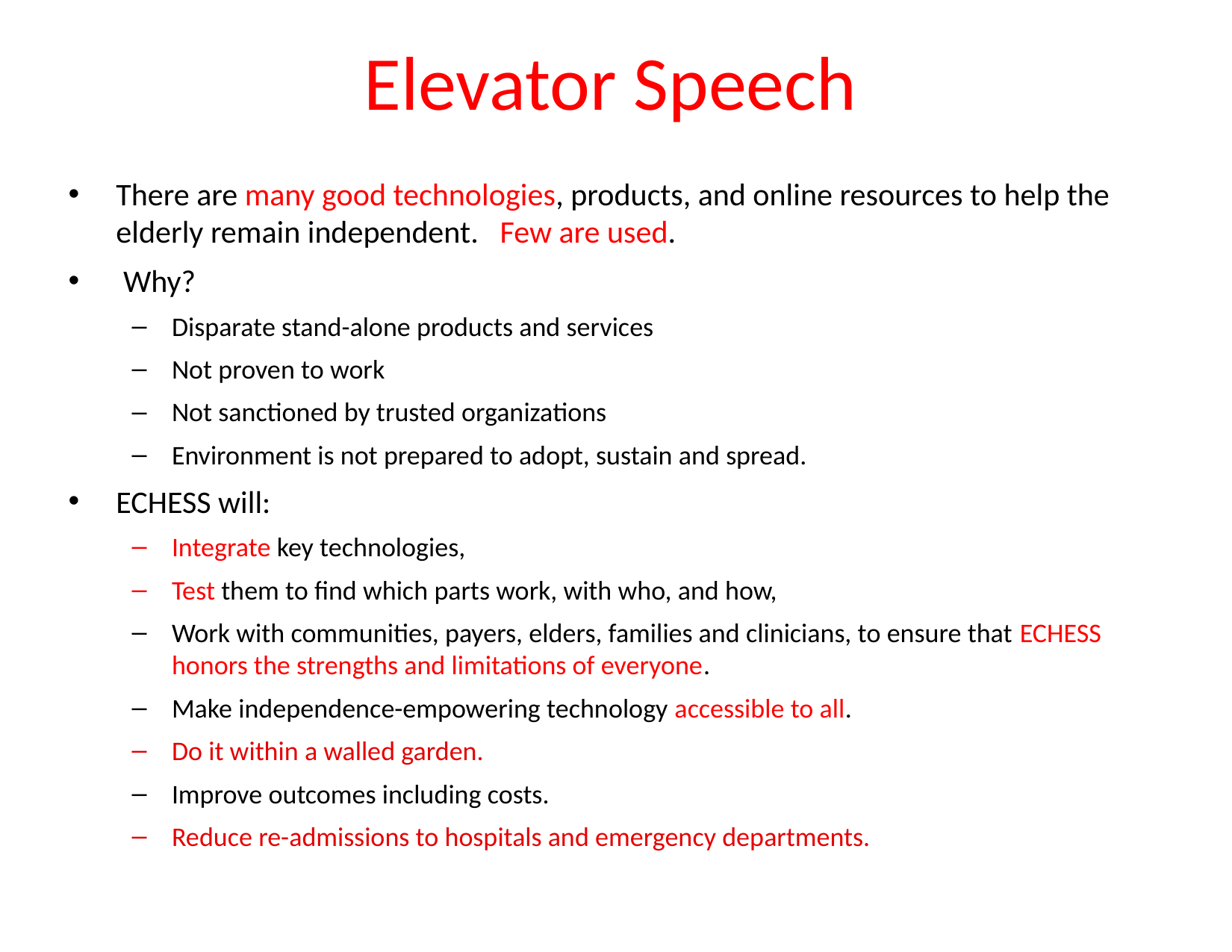

# Elevator Speech
There are many good technologies, products, and online resources to help the elderly remain independent.   Few are used.
 Why?
Disparate stand-alone products and services
Not proven to work
Not sanctioned by trusted organizations
Environment is not prepared to adopt, sustain and spread.
ECHESS will:
Integrate key technologies,
Test them to find which parts work, with who, and how,
Work with communities, payers, elders, families and clinicians, to ensure that ECHESS honors the strengths and limitations of everyone.
Make independence-empowering technology accessible to all.
Do it within a walled garden.
Improve outcomes including costs.
Reduce re-admissions to hospitals and emergency departments.